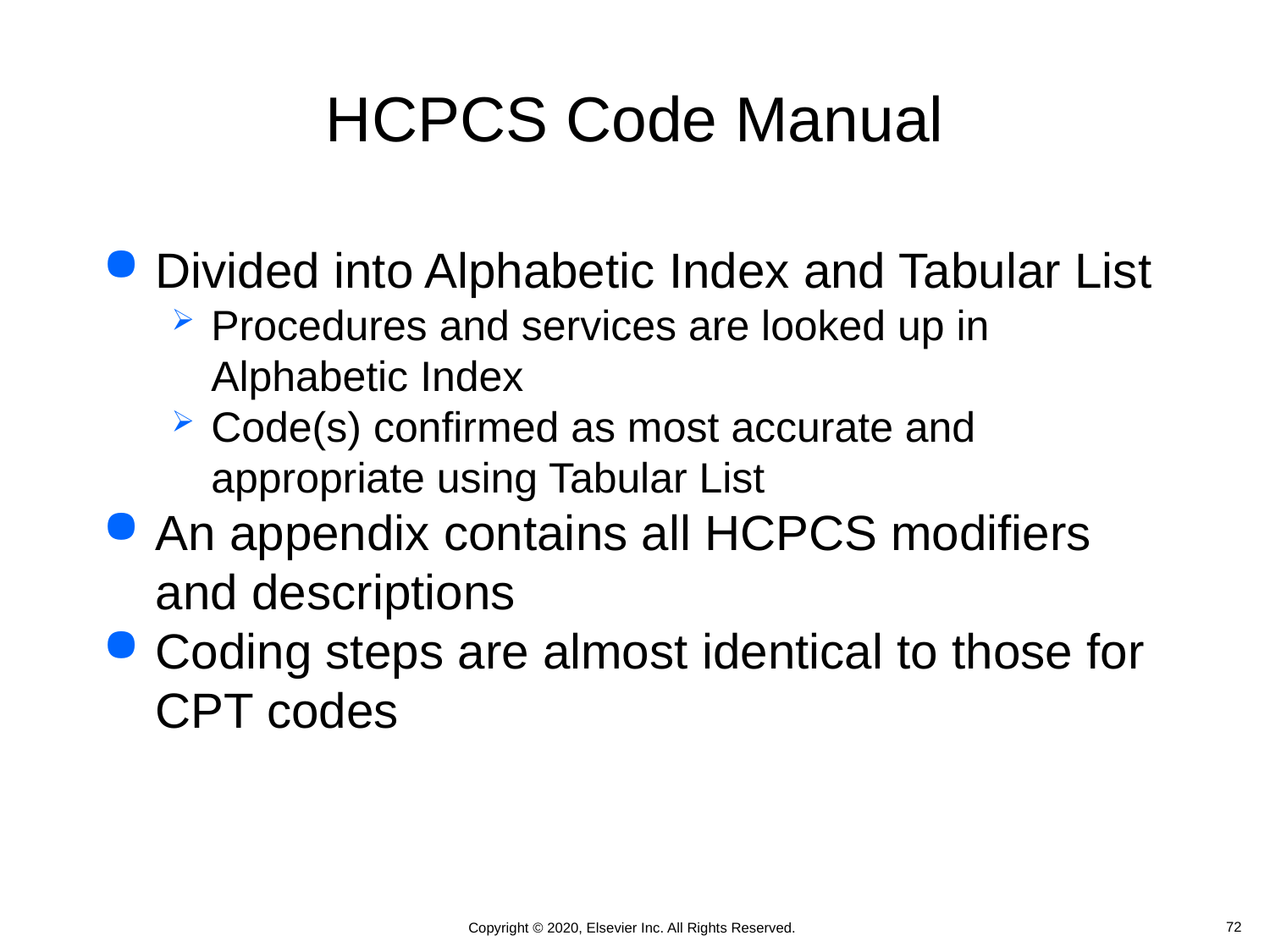

# HCPCS Code Manual
Divided into Alphabetic Index and Tabular List
Procedures and services are looked up in Alphabetic Index
Code(s) confirmed as most accurate and appropriate using Tabular List
An appendix contains all HCPCS modifiers and descriptions
Coding steps are almost identical to those for CPT codes
 72